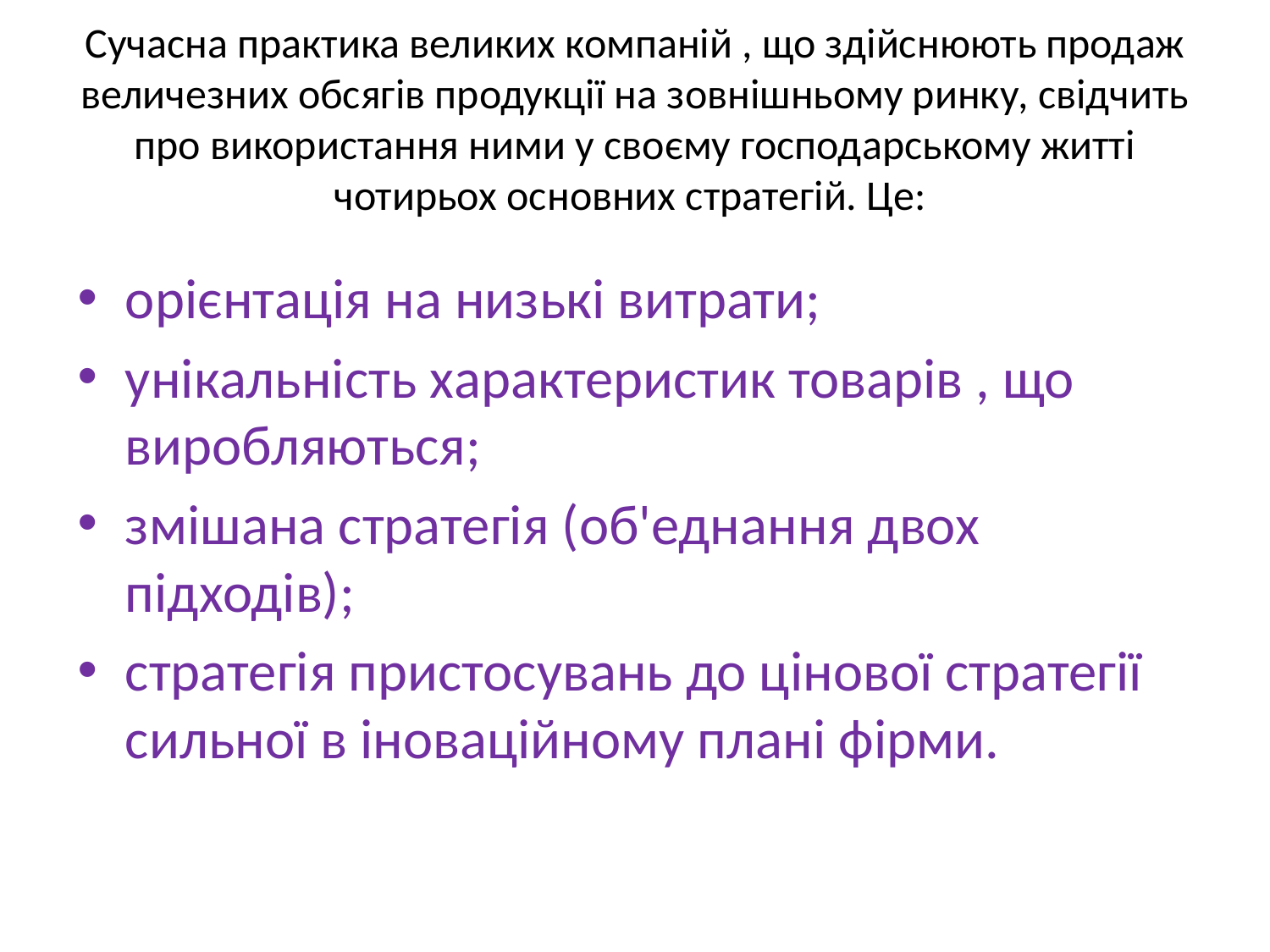

# Сучасна практика великих компаній , що здійснюють продаж величезних обсягів продукції на зовнішньому ринку, свідчить про використання ними у своєму господарському житті чотирьох основних стратегій. Це:
орієнтація на низькі витрати;
унікальність характеристик товарів , що виробляються;
змішана стратегія (об'еднання двох підходів);
стратегія пристосувань до цінової стратегії сильної в іноваційному плані фірми.